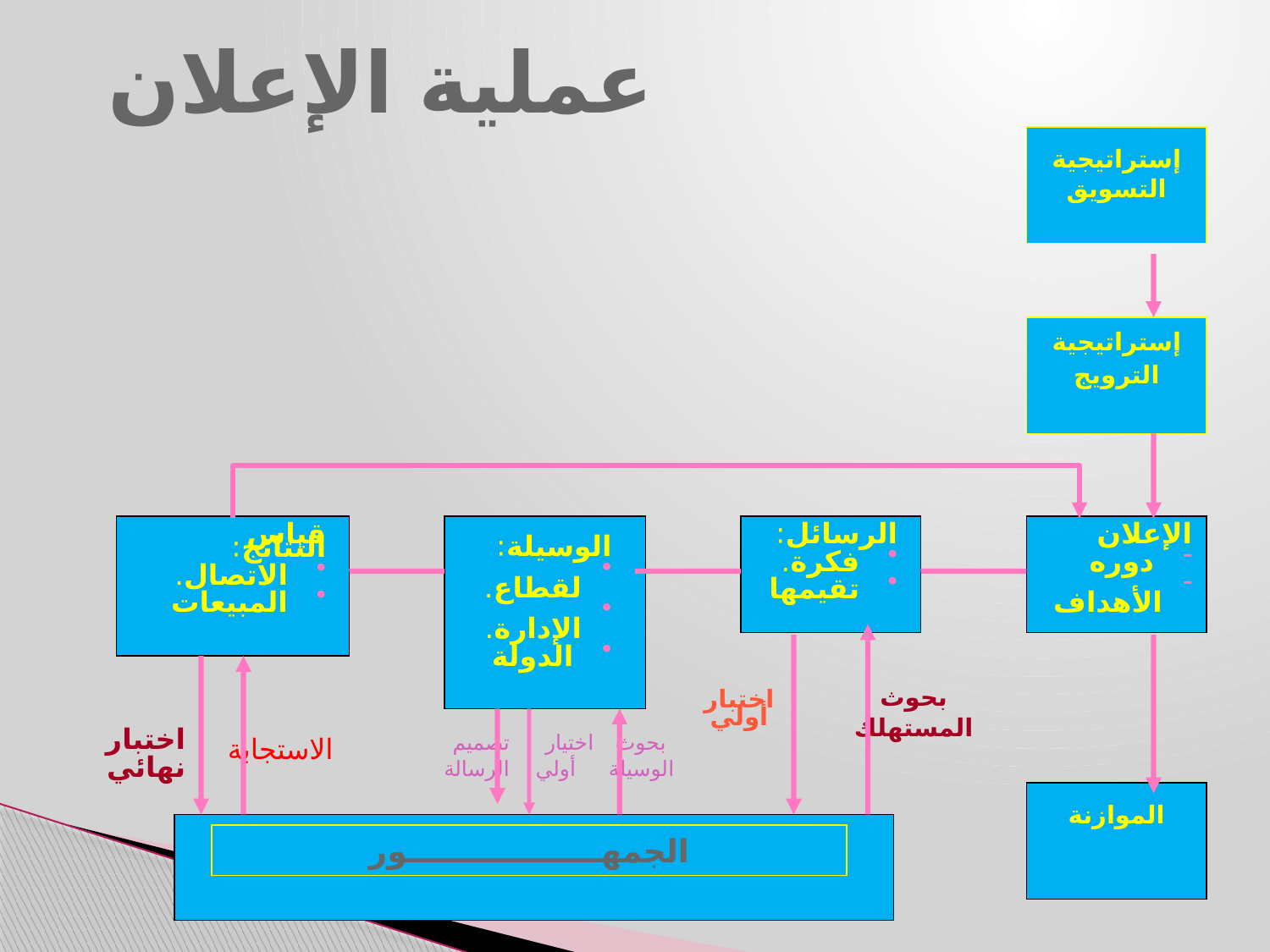

# عملية الإعلان

إستراتيجية التسويق

إستراتيجية
الترويج

قياس  النتائج:
 الاتصال.
 المبيعات
الرسائل:
 فكرة.
 تقيمها
الإعلان
 دوره
 الأهداف
الوسيلة:
 لقطاع.
 الإدارة.
 الدولة

بحوث
المستهلك
اختبار أولي

بحوث   اختيار     تصميم
الوسيلة     أولي    الرسالة
اختبار
نهائي
الاستجابة

الموازنة

الجمهــــــــــــــــــور